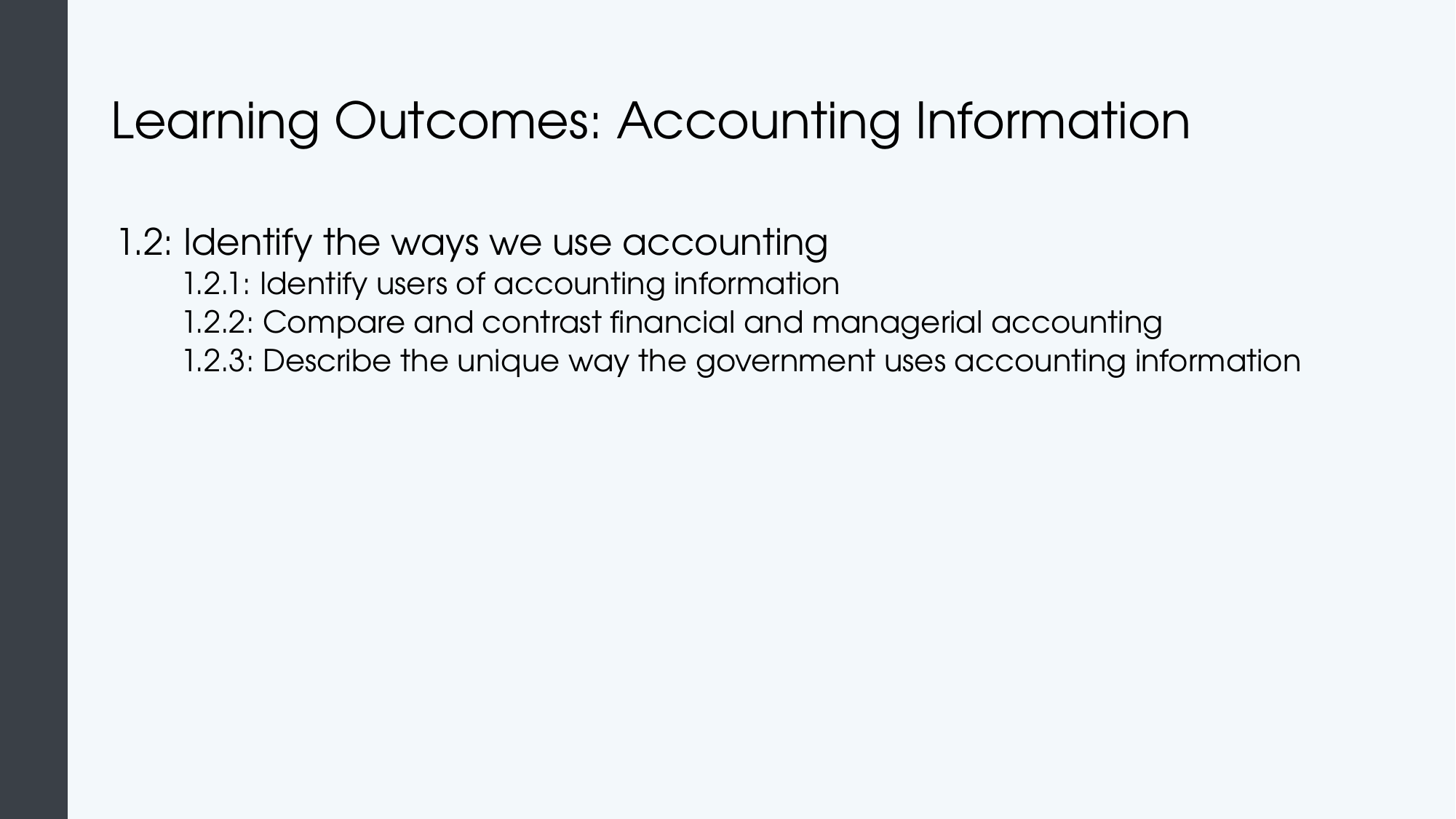

# Learning Outcomes: Accounting Information
1.2: Identify the ways we use accounting
1.2.1: Identify users of accounting information
1.2.2: Compare and contrast financial and managerial accounting
1.2.3: Describe the unique way the government uses accounting information